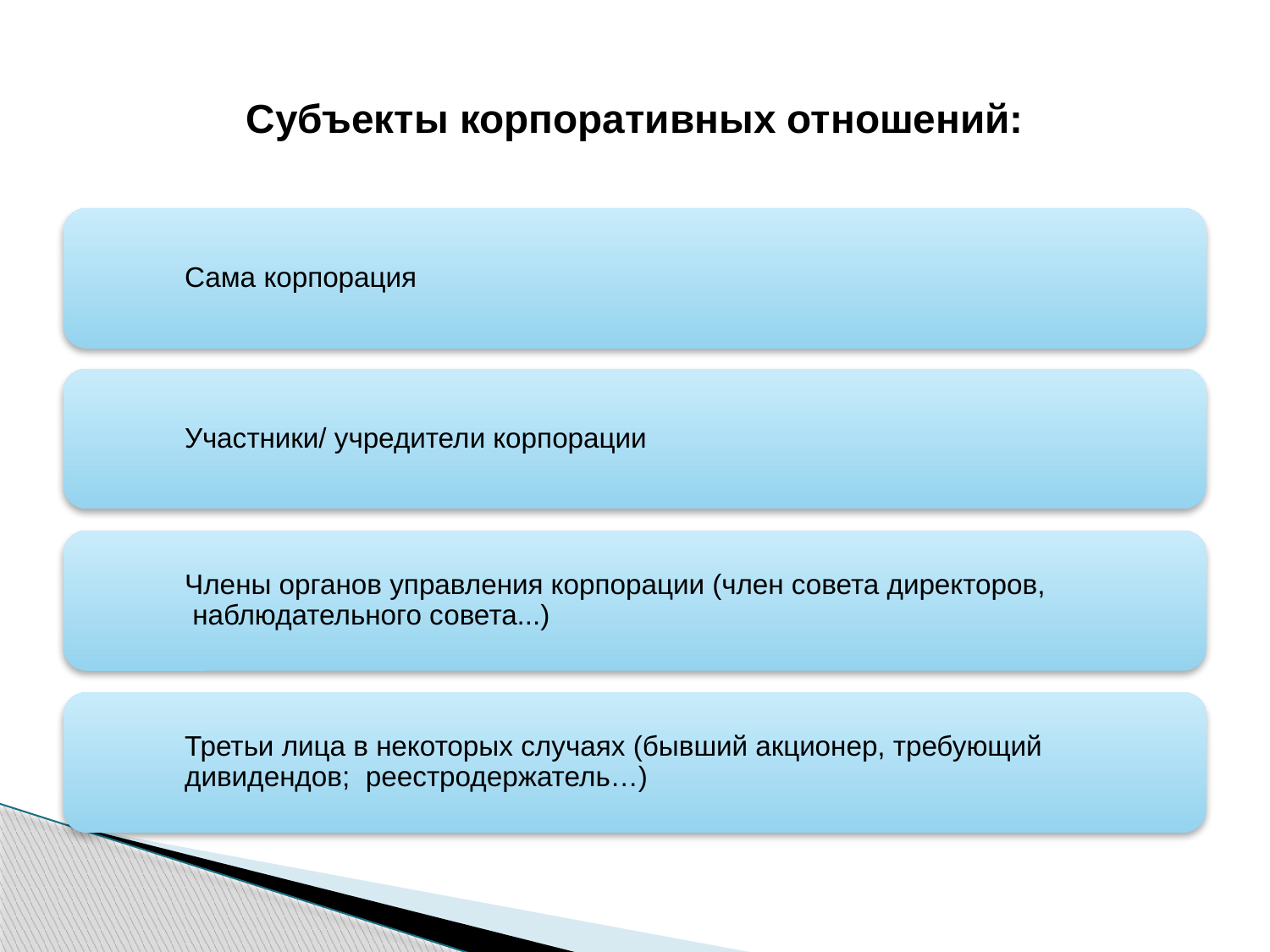

# Субъекты корпоративных отношений:
Сама корпорация
Участники/ учредители корпорации
Члены органов управления корпорации (член совета директоров,                    наблюдательного совета...)
Третьи лица в некоторых случаях (бывший акционер, требующий дивидендов;  реестродержатель…)